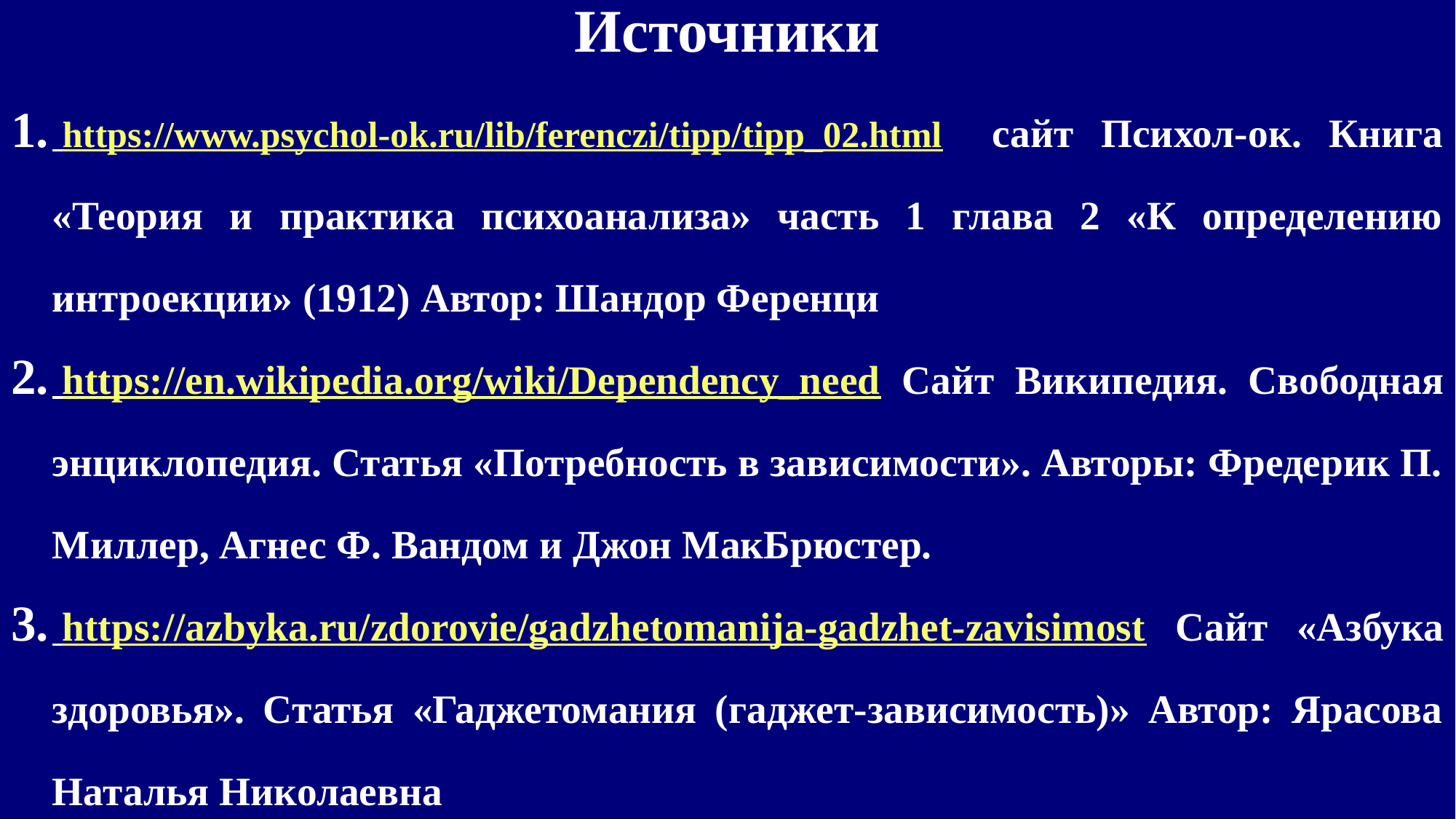

# Источники
 https://www.psychol-ok.ru/lib/ferenczi/tipp/tipp_02.html  сайт Психол-ок. Книга «Теория и практика психоанализа» часть 1 глава 2 «К определению интроекции» (1912) Автор: Шандор Ференци
 https://en.wikipedia.org/wiki/Dependency_need Сайт Википедия. Свободная энциклопедия. Статья «Потребность в зависимости». Авторы: Фредерик П. Миллер, Агнес Ф. Вандом и Джон МакБрюстер.
 https://azbyka.ru/zdorovie/gadzhetomanija-gadzhet-zavisimost Сайт «Азбука здоровья». Статья «Гаджетомания (гаджет-зависимость)» Автор: Ярасова Наталья Николаевна

26